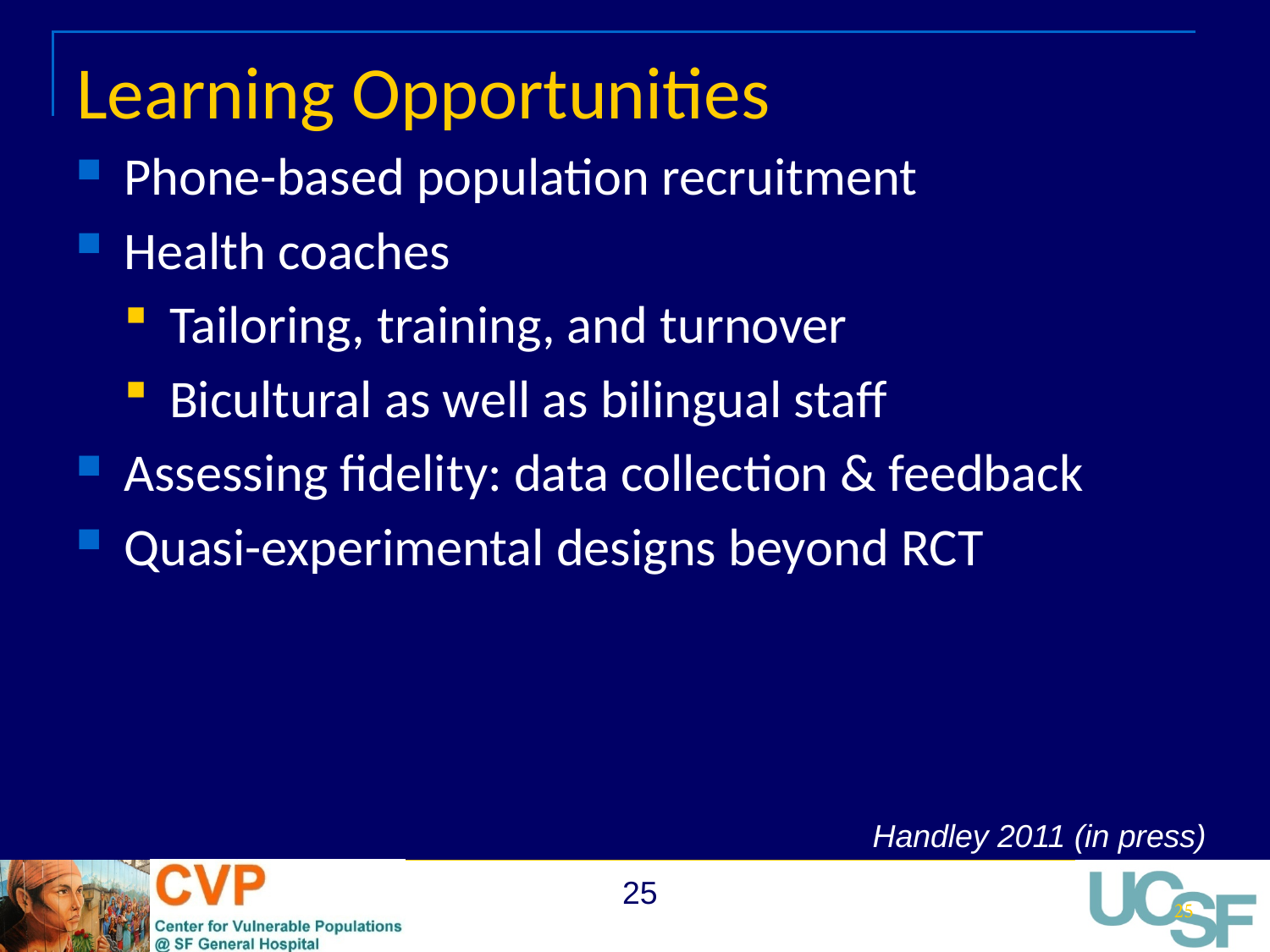

# Learning Opportunities
Phone-based population recruitment
Health coaches
Tailoring, training, and turnover
Bicultural as well as bilingual staff
Assessing fidelity: data collection & feedback
Quasi-experimental designs beyond RCT

Handley 2011 (in press)
25